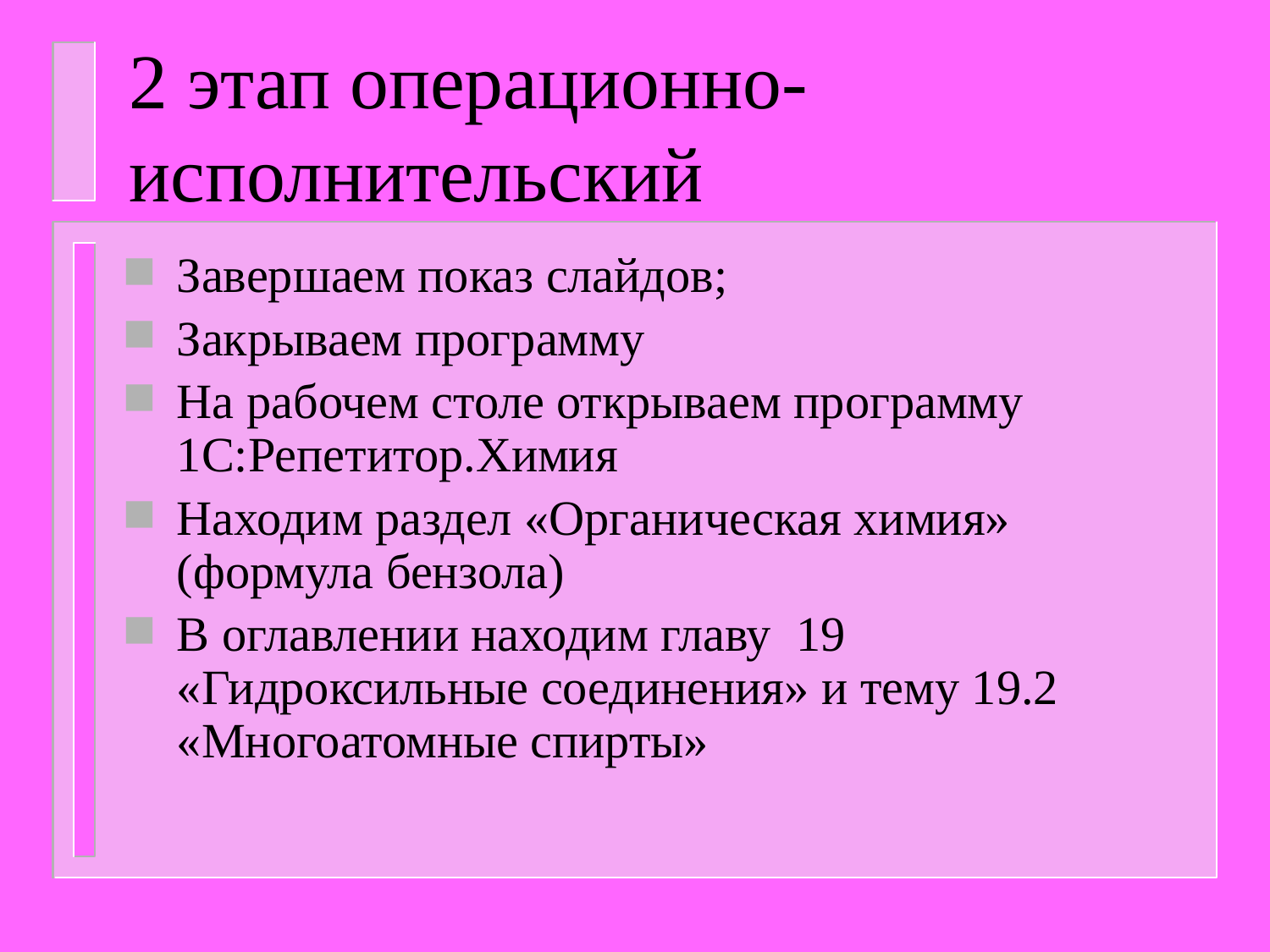

# 2 этап операционно-исполнительский
Завершаем показ слайдов;
Закрываем программу
На рабочем столе открываем программу 1С:Репетитор.Химия
Находим раздел «Органическая химия» (формула бензола)
В оглавлении находим главу  19 «Гидроксильные соединения» и тему 19.2 «Многоатомные спирты»